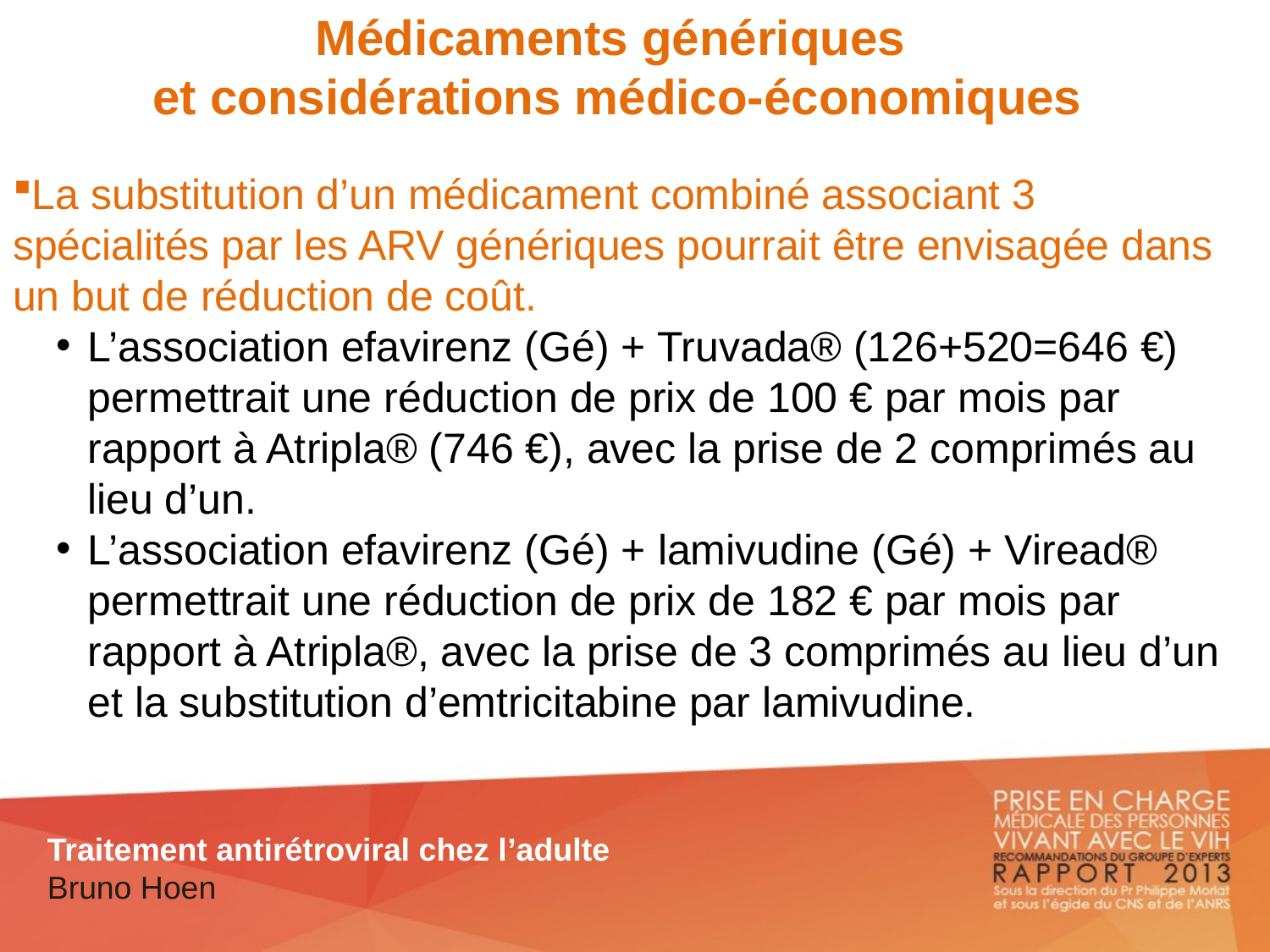

Médicaments génériques
et considérations médico-économiques

La substitution d’un médicament combiné associant 3 spécialités par les ARV génériques pourrait être envisagée dans un but de réduction de coût.
L’association efavirenz (Gé) + Truvada® (126+520=646 €) permettrait une réduction de prix de 100 € par mois par rapport à Atripla® (746 €), avec la prise de 2 comprimés au lieu d’un.
L’association efavirenz (Gé) + lamivudine (Gé) + Viread® permettrait une réduction de prix de 182 € par mois par rapport à Atripla®, avec la prise de 3 comprimés au lieu d’un et la substitution d’emtricitabine par lamivudine.

Traitement antirétroviral chez l’adulte
Bruno Hoen